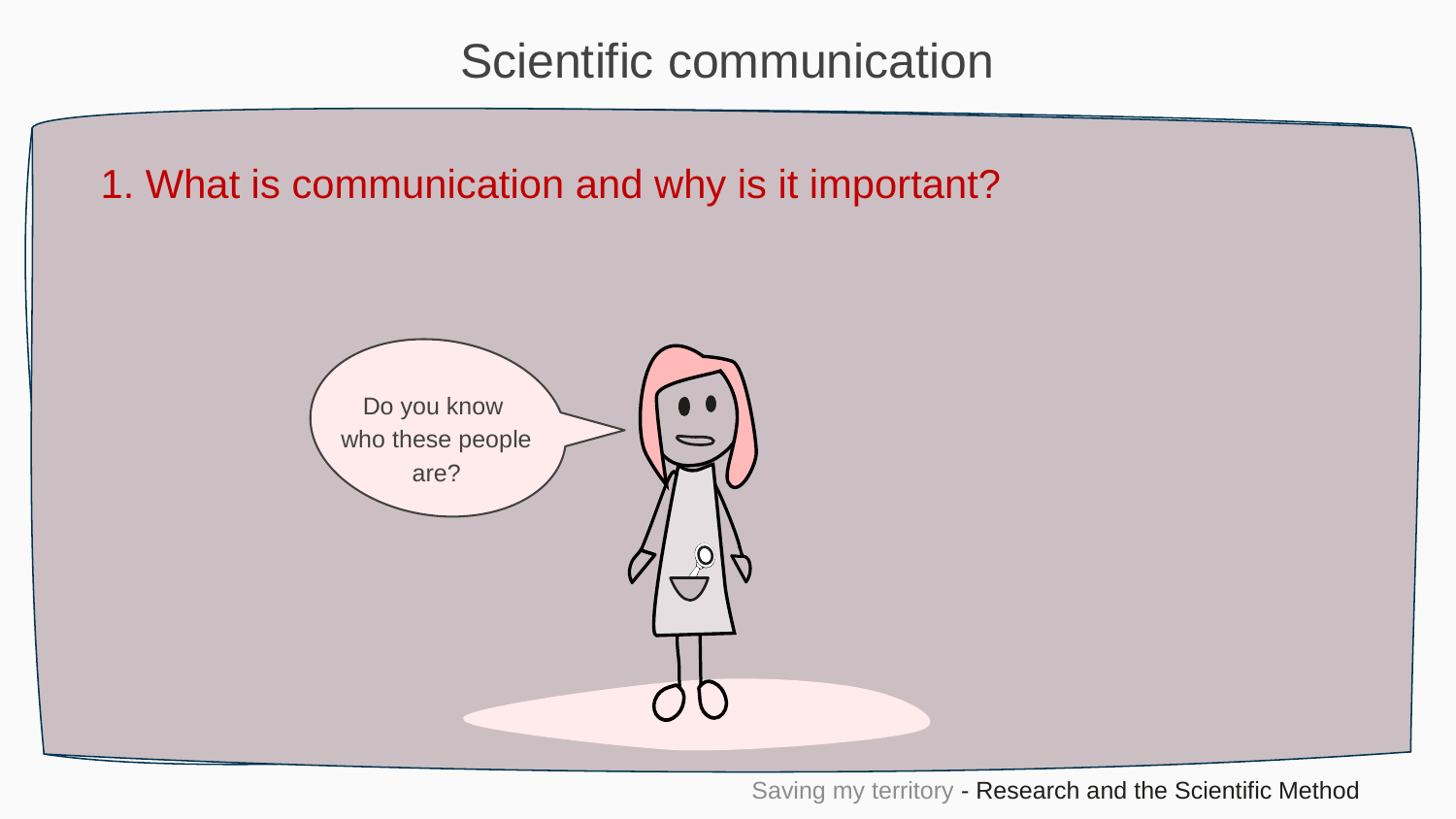

Scientific communication

1. What is communication and why is it important?

Do you know
who these people are?

Saving my territory - Research and the Scientific Method